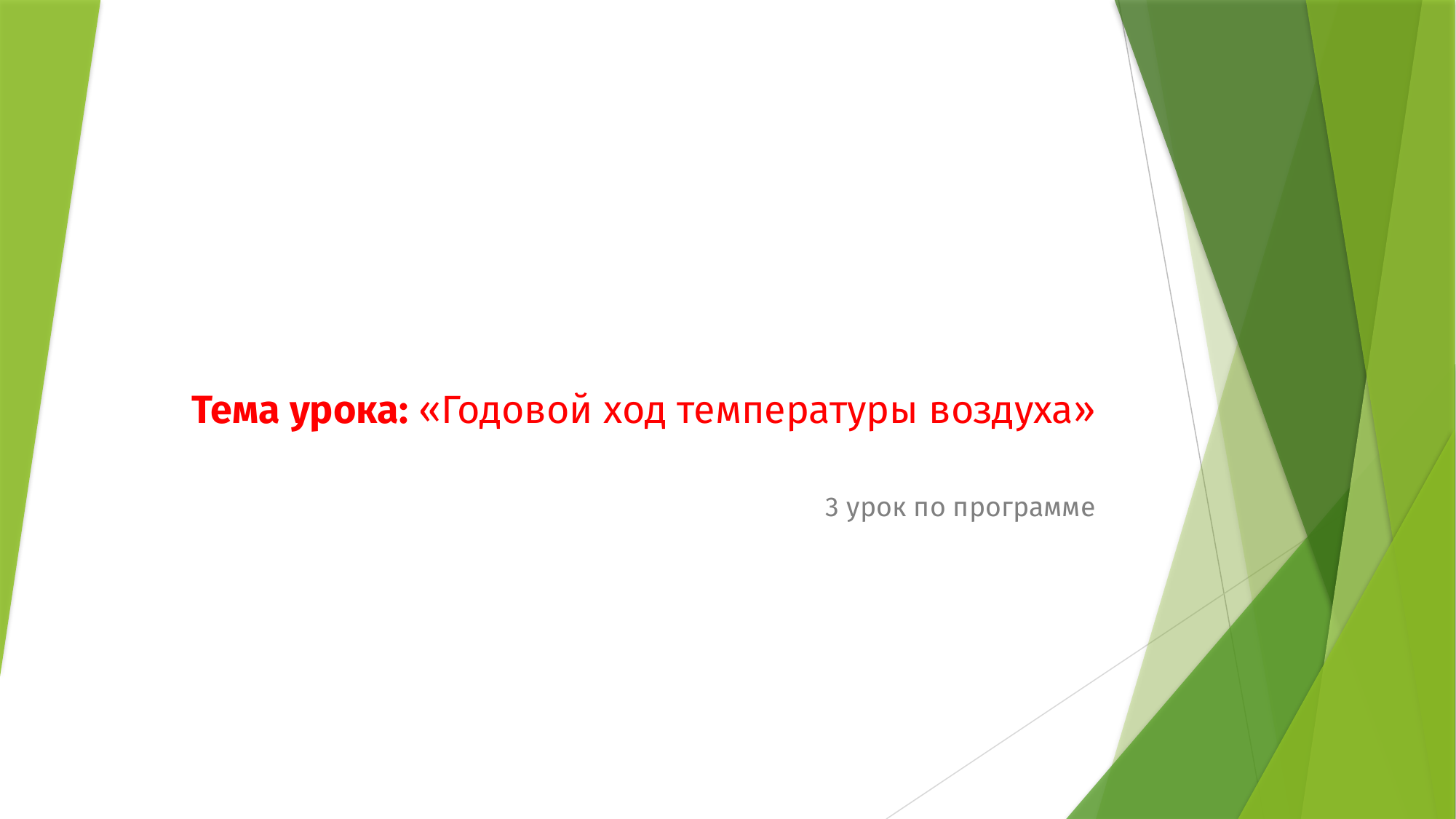

# Тема урока: «Годовой ход температуры воздуха»
3 урок по программе